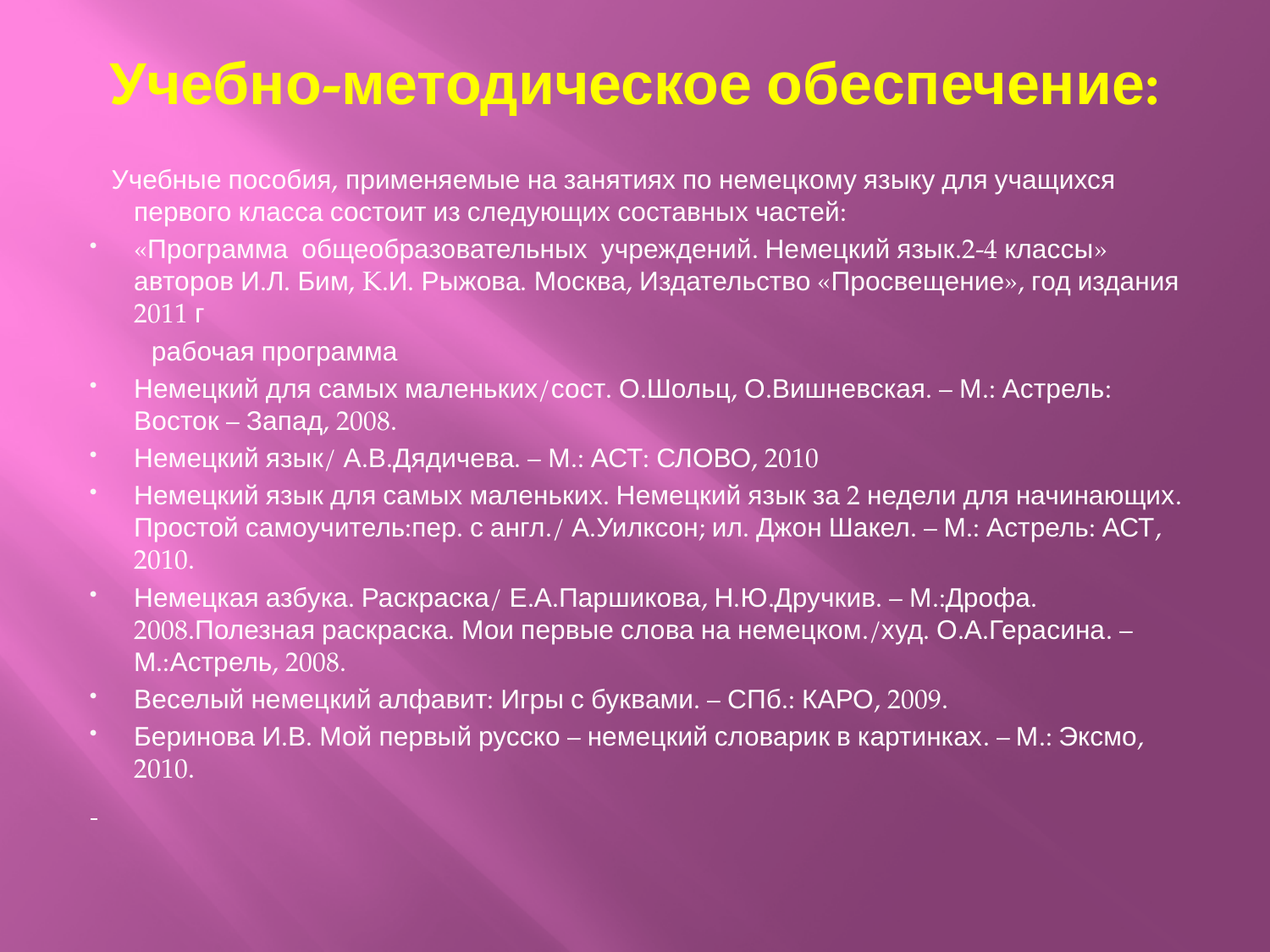

# Учебно-методическое обеспечение:
         Учебные пособия, применяемые на занятиях по немецкому языку для учащихся первого класса состоит из следующих составных частей:
«Программа  общеобразовательных  учреждений. Немецкий язык.2-4 классы»  авторов И.Л. Бим, K.И. Рыжова. Москва, Издательство «Просвещение», год издания 2011 г
         рабочая программа
Немецкий для самых маленьких/сост. О.Шольц, О.Вишневская. – М.: Астрель: Восток – Запад, 2008.
Немецкий язык/ А.В.Дядичева. – М.: АСТ: СЛОВО, 2010
Немецкий язык для самых маленьких. Немецкий язык за 2 недели для начинающих. Простой самоучитель:пер. с англ./ А.Уилксон; ил. Джон Шакел. – М.: Астрель: АСТ, 2010.
Немецкая азбука. Раскраска/ Е.А.Паршикова, Н.Ю.Дручкив. – М.:Дрофа. 2008.Полезная раскраска. Мои первые слова на немецком./худ. О.А.Герасина. – М.:Астрель, 2008.
Веселый немецкий алфавит: Игры с буквами. – СПб.: КАРО, 2009.
Беринова И.В. Мой первый русско – немецкий словарик в картинках. – М.: Эксмо, 2010.